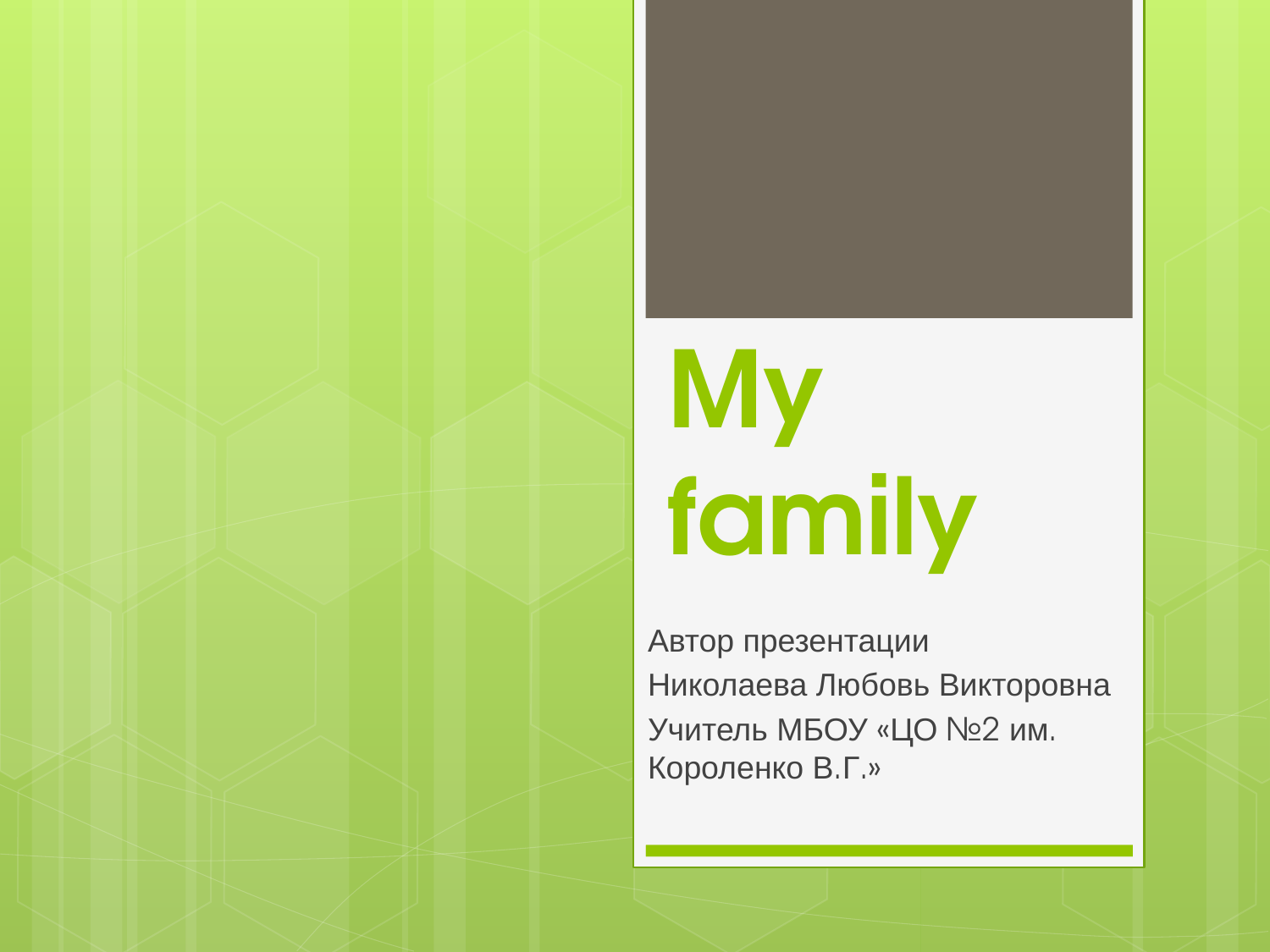

# My family
Автор презентации
Николаева Любовь Викторовна
Учитель МБОУ «ЦО №2 им. Короленко В.Г.»